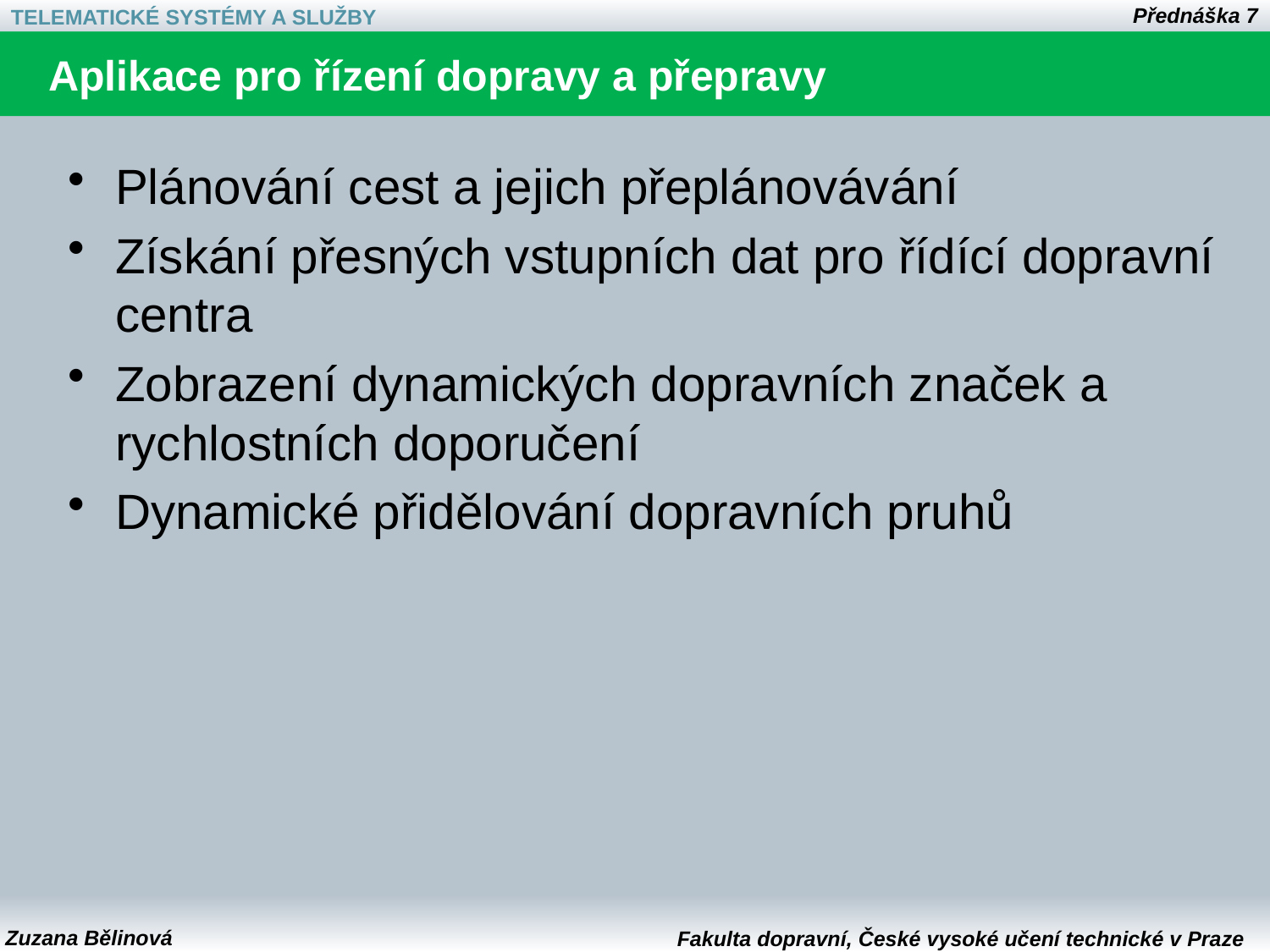

# Aplikace pro řízení dopravy a přepravy
Plánování cest a jejich přeplánovávání
Získání přesných vstupních dat pro řídící dopravní centra
Zobrazení dynamických dopravních značek a rychlostních doporučení
Dynamické přidělování dopravních pruhů